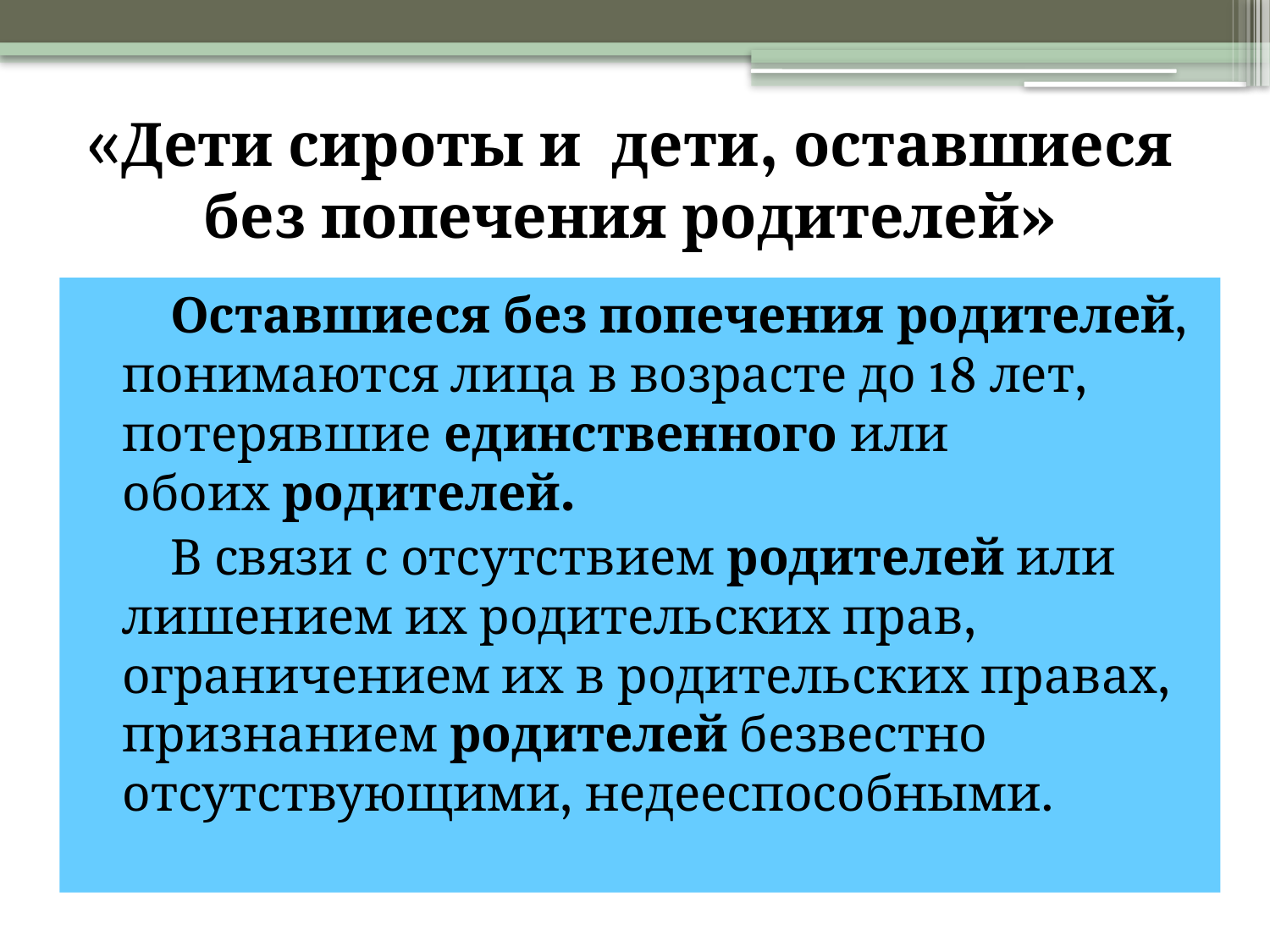

# «Дети сироты и  дети, оставшиеся без попечения родителей»
	    Оставшиеся без попечения родителей, понимаются лица в возрасте до 18 лет, потерявшие единственного или обоих родителей.
       В связи с отсутствием родителей или лишением их родительских прав, ограничением их в родительских правах, признанием родителей безвестно отсутствующими, недееспособными.